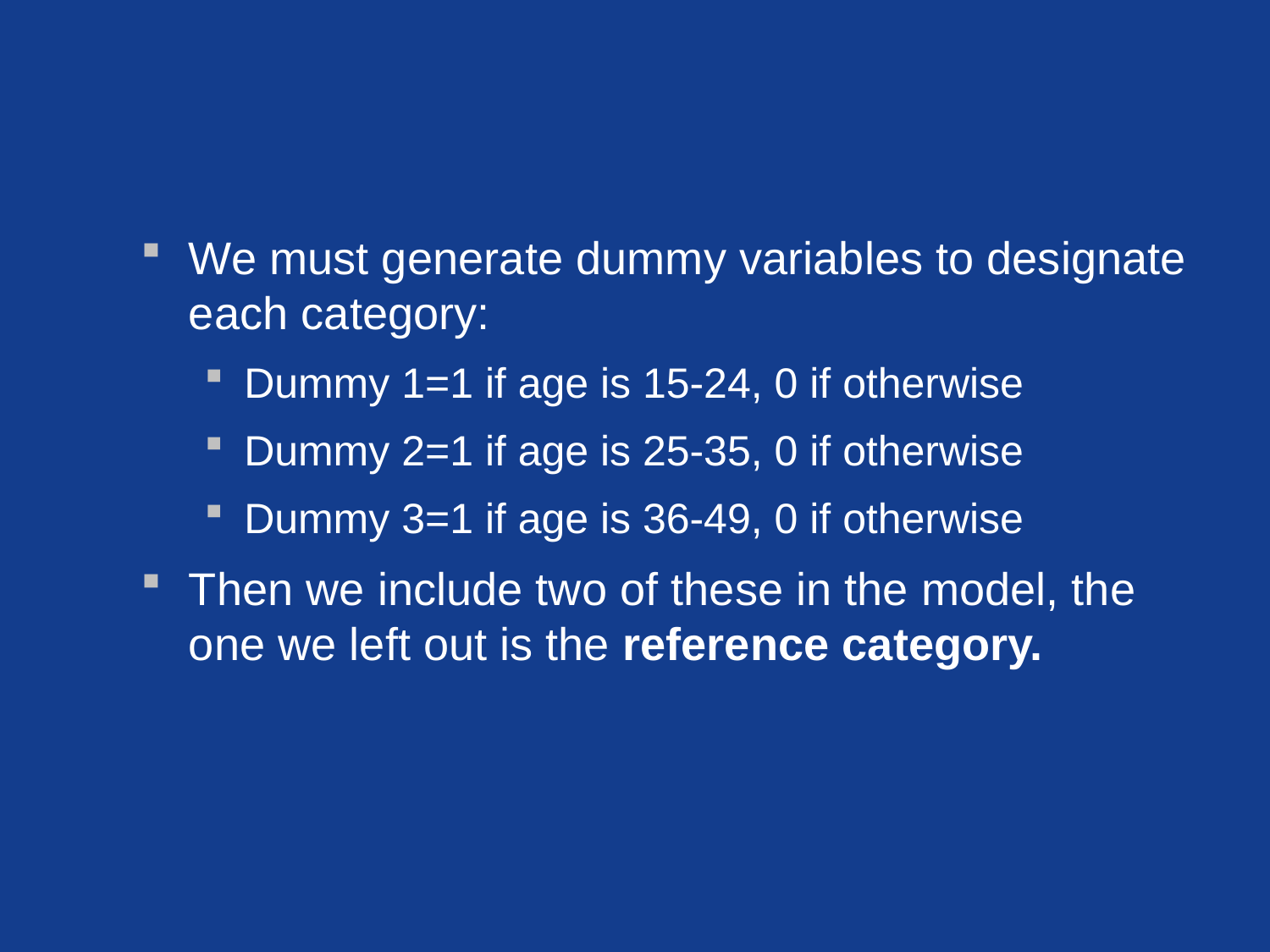

#
We must generate dummy variables to designate each category:
Dummy 1=1 if age is 15-24, 0 if otherwise
Dummy 2=1 if age is 25-35, 0 if otherwise
Dummy 3=1 if age is 36-49, 0 if otherwise
Then we include two of these in the model, the one we left out is the reference category.